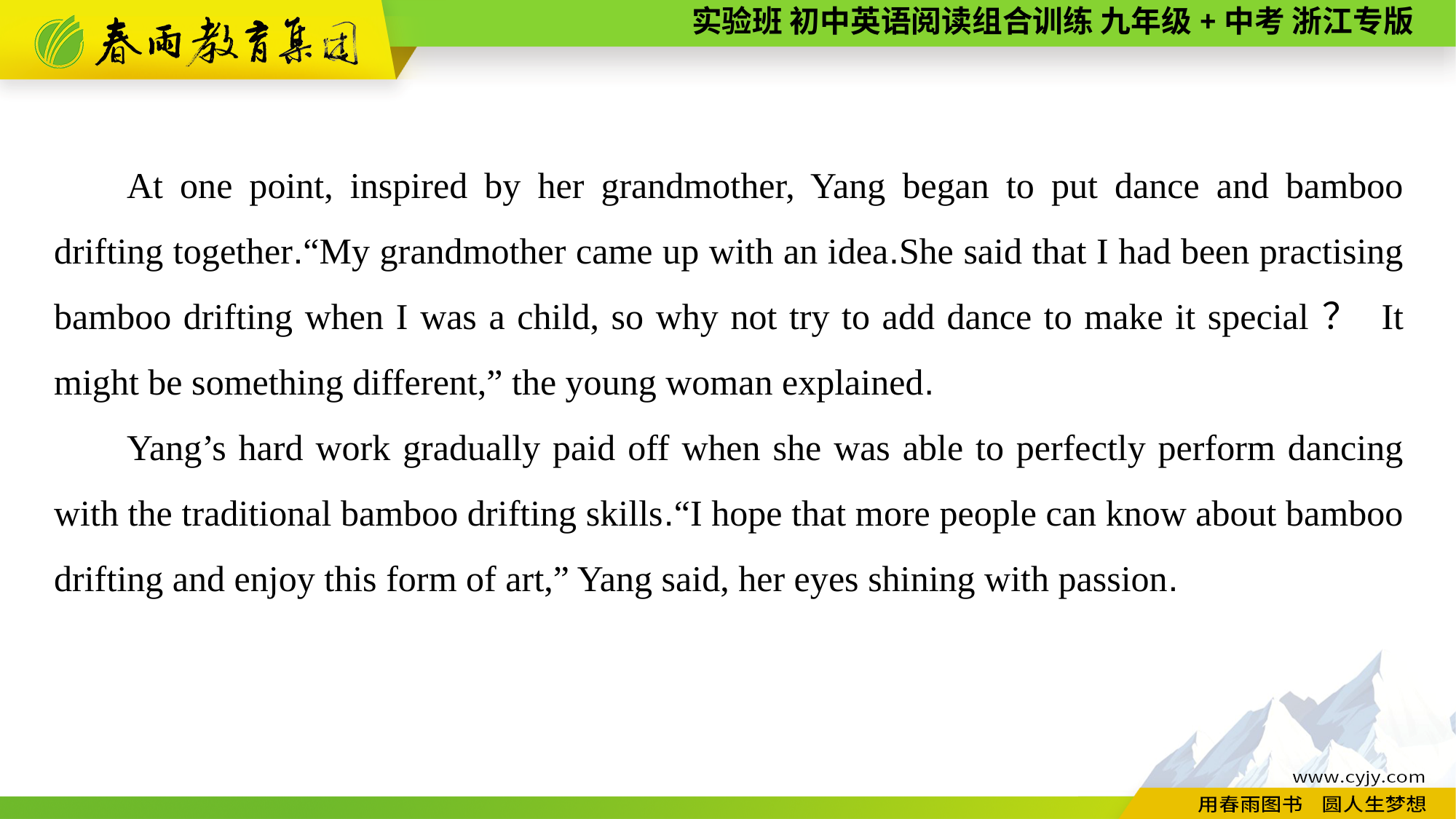

At one point, inspired by her grandmother, Yang began to put dance and bamboo drifting together.“My grandmother came up with an idea.She said that I had been practising bamboo drifting when I was a child, so why not try to add dance to make it special？ It might be something different,” the young woman explained.
Yang’s hard work gradually paid off when she was able to perfectly perform dancing with the traditional bamboo drifting skills.“I hope that more people can know about bamboo drifting and enjoy this form of art,” Yang said, her eyes shining with passion.